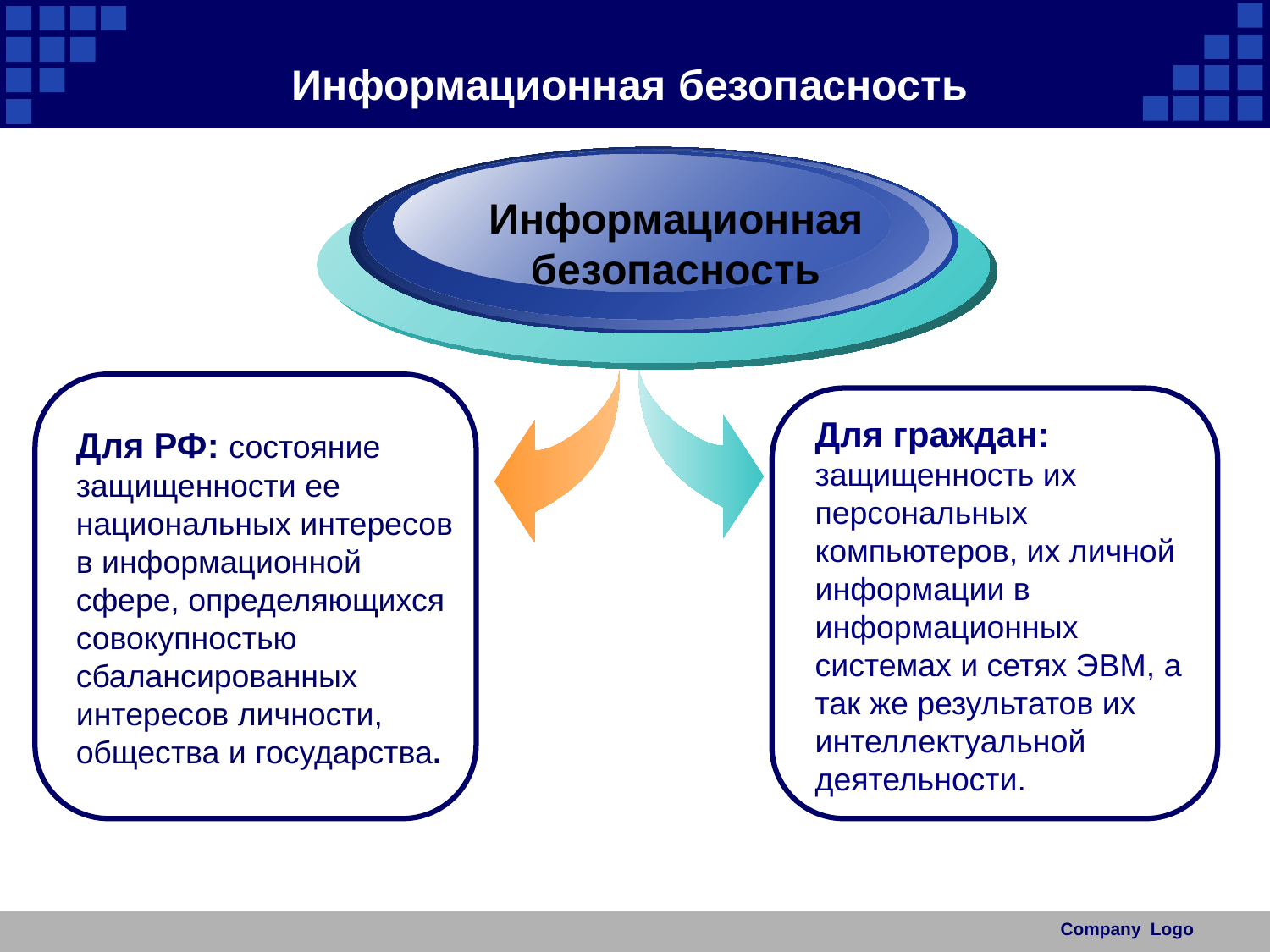

# Информационная безопасность

Информационная безопасность

Для граждан: защищенность их персональных компьютеров, их личной информации в информационных системах и сетях ЭВМ, а так же результатов их интеллектуальной деятельности.

Для РФ: состояние защищенности ее национальных интересов в информационной сфере, определяющихся совокупностью сбалансированных интересов личности, общества и государства.

Company  Logo